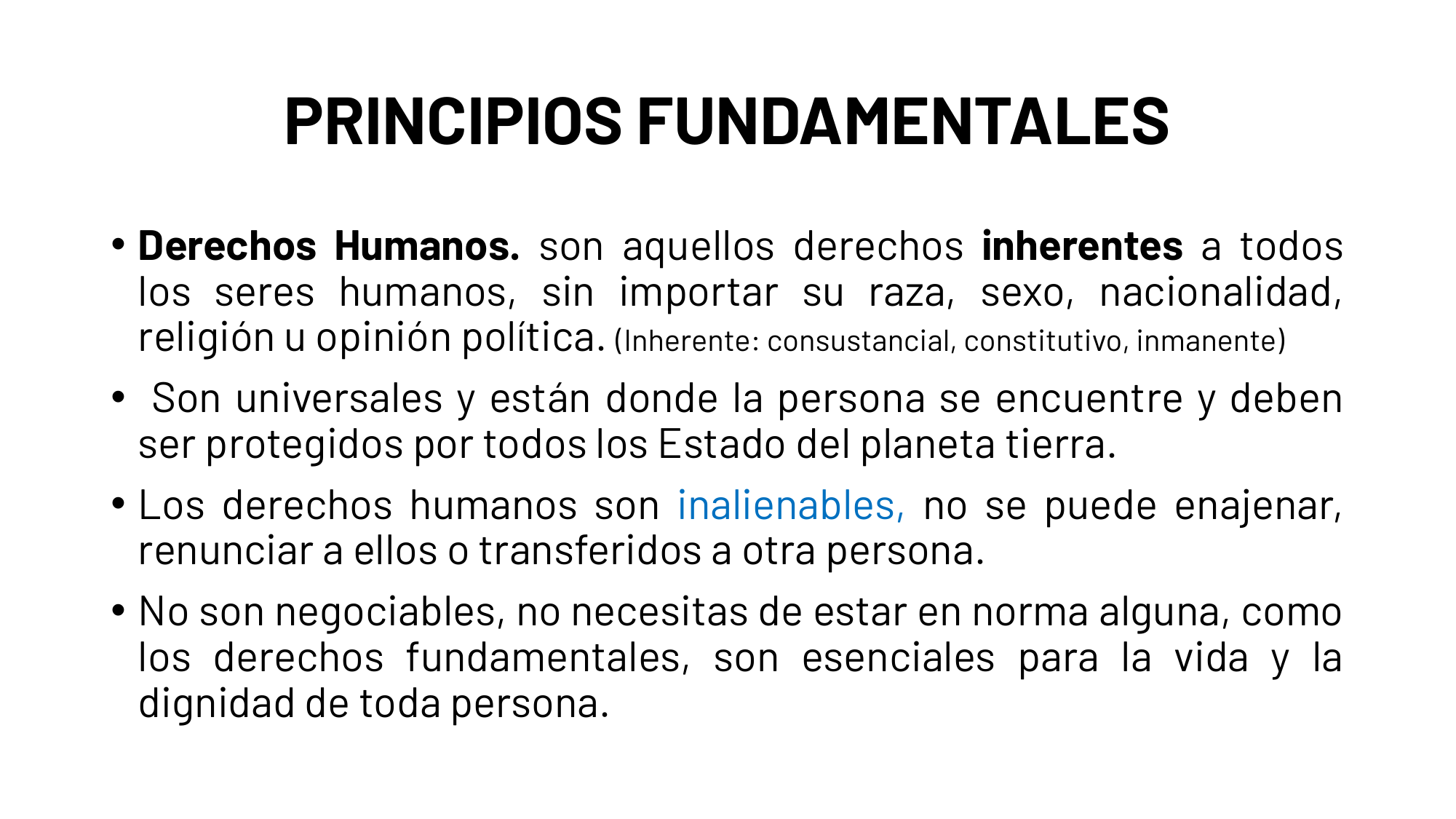

# PRINCIPIOS FUNDAMENTALES
Derechos Humanos. son aquellos derechos inherentes a todos los seres humanos, sin importar su raza, sexo, nacionalidad, religión u opinión política. (Inherente: consustancial, constitutivo, inmanente)
 Son universales y están donde la persona se encuentre y deben ser protegidos por todos los Estado del planeta tierra.
Los derechos humanos son inalienables, no se puede enajenar, renunciar a ellos o transferidos a otra persona.
No son negociables, no necesitas de estar en norma alguna, como los derechos fundamentales, son esenciales para la vida y la dignidad de toda persona.